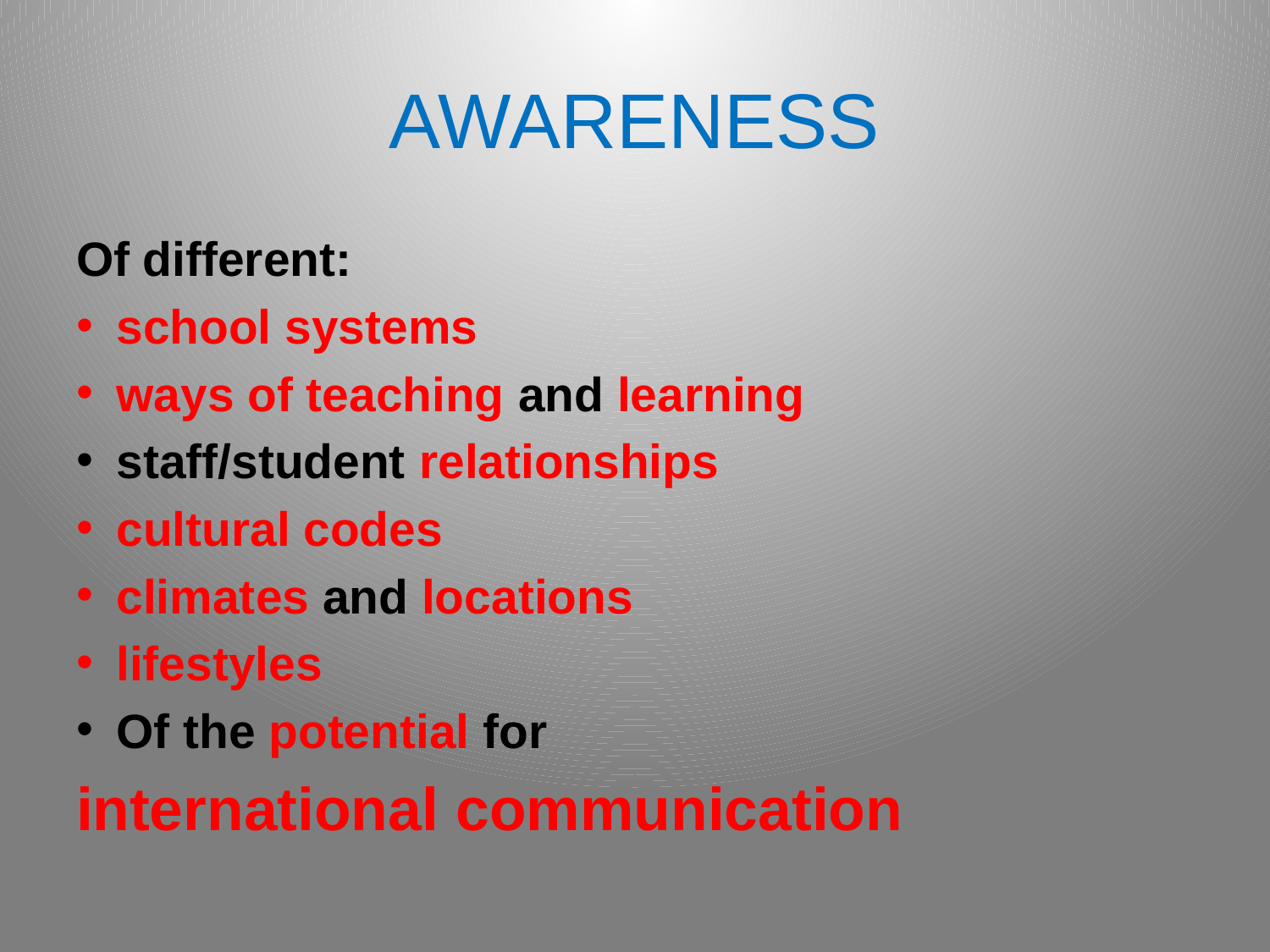

# AWARENESS
Of different:
school systems
ways of teaching and learning
staff/student relationships
cultural codes
climates and locations
lifestyles
Of the potential for
international communication